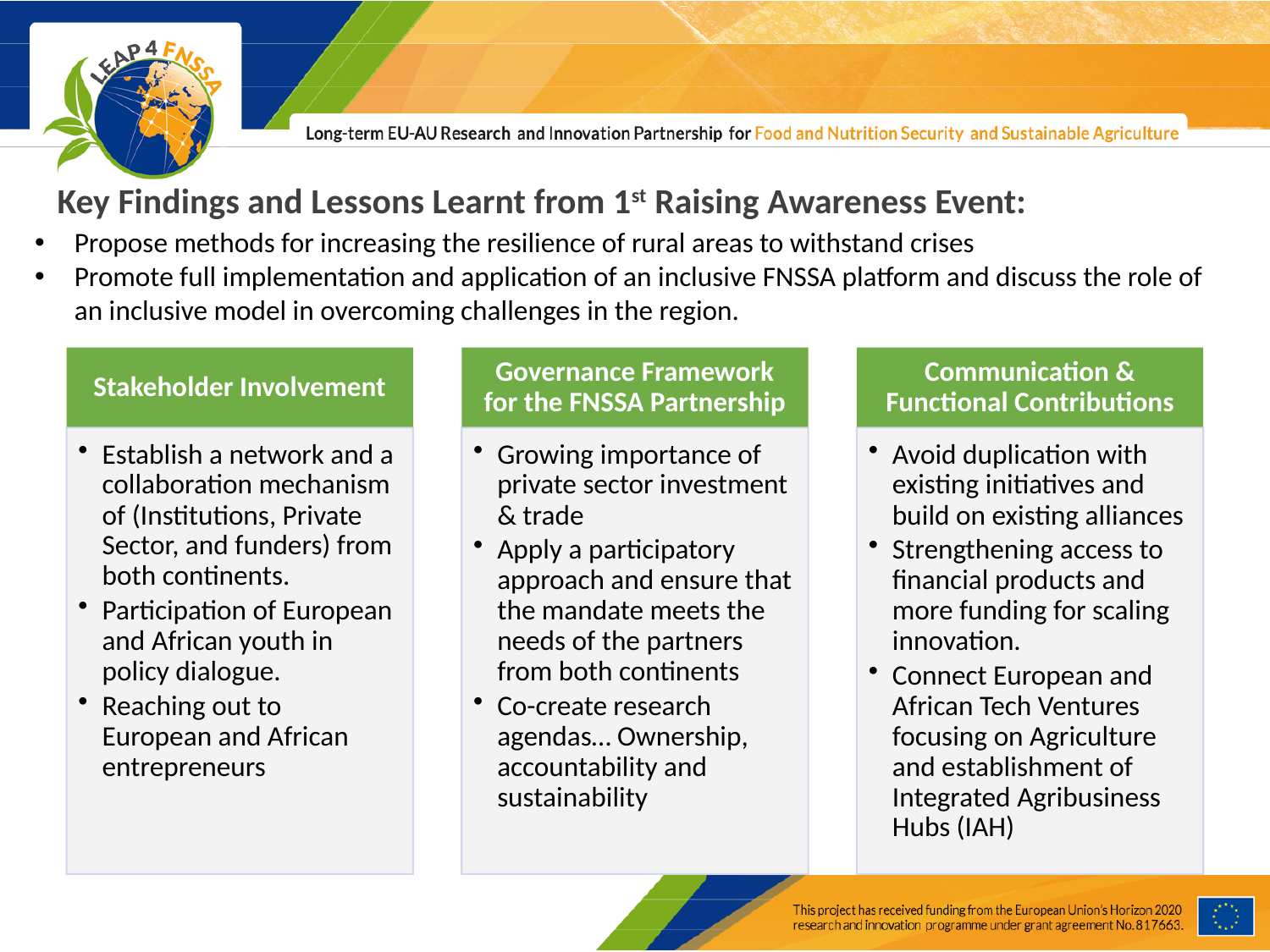

4
Key Findings and Lessons Learnt from 1st Raising Awareness Event:
Propose methods for increasing the resilience of rural areas to withstand crises
Promote full implementation and application of an inclusive FNSSA platform and discuss the role of an inclusive model in overcoming challenges in the region.
Stakeholder Involvement
Establish a network and a collaboration mechanism of (Institutions, Private Sector, and funders) from both continents.
Participation of European and African youth in policy dialogue.
Reaching out to European and African entrepreneurs
Governance Framework for the FNSSA Partnership
Growing importance of private sector investment & trade
Apply a participatory approach and ensure that the mandate meets the needs of the partners from both continents
Co-create research agendas… Ownership, accountability and sustainability
Communication & Functional Contributions
Avoid duplication with existing initiatives and build on existing alliances
Strengthening access to financial products and more funding for scaling innovation.
Connect European and African Tech Ventures focusing on Agriculture and establishment of Integrated Agribusiness Hubs (IAH)